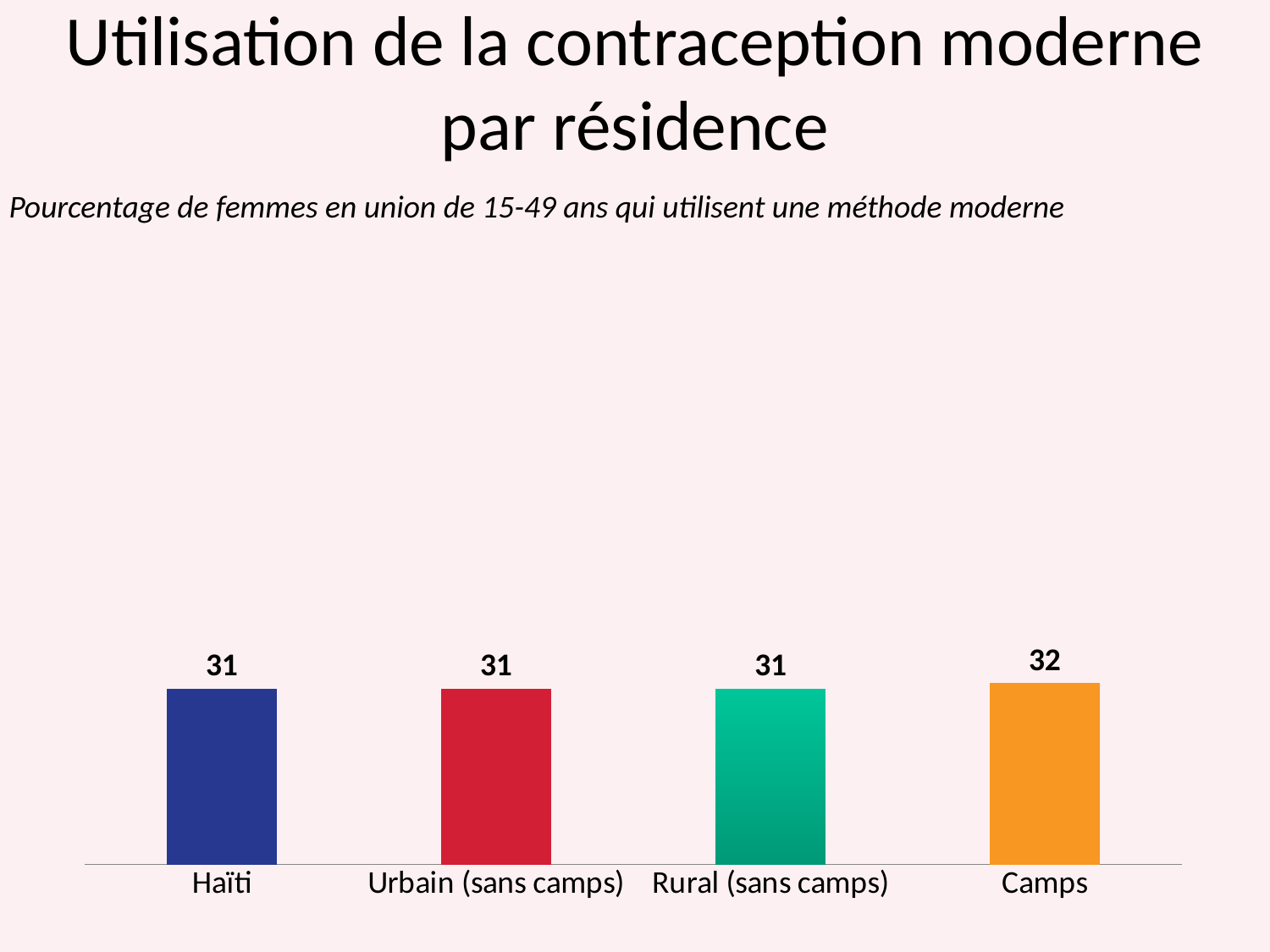

# Utilisation de la contraception moderne par résidence
Pourcentage de femmes en union de 15-49 ans qui utilisent une méthode moderne

### Chart

| Category | Series 1 |
|---|---|
| Haïti | 31.0 |
| Urbain (sans camps) | 31.0 |
| Rural (sans camps) | 31.0 |
| Camps | 32.0 |